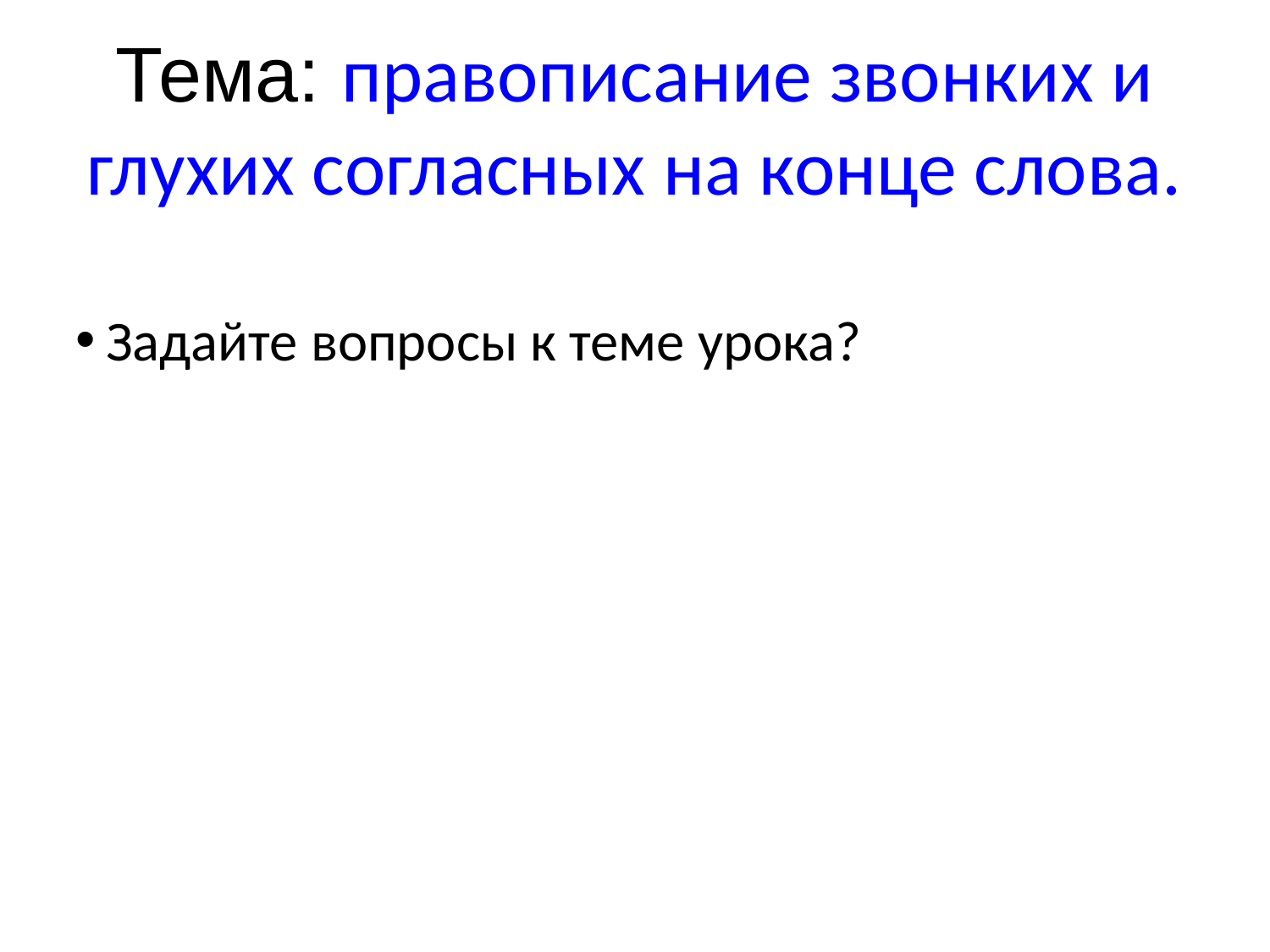

Тема: правописание звонких и глухих согласных на конце слова.

Задайте вопросы к теме урока?